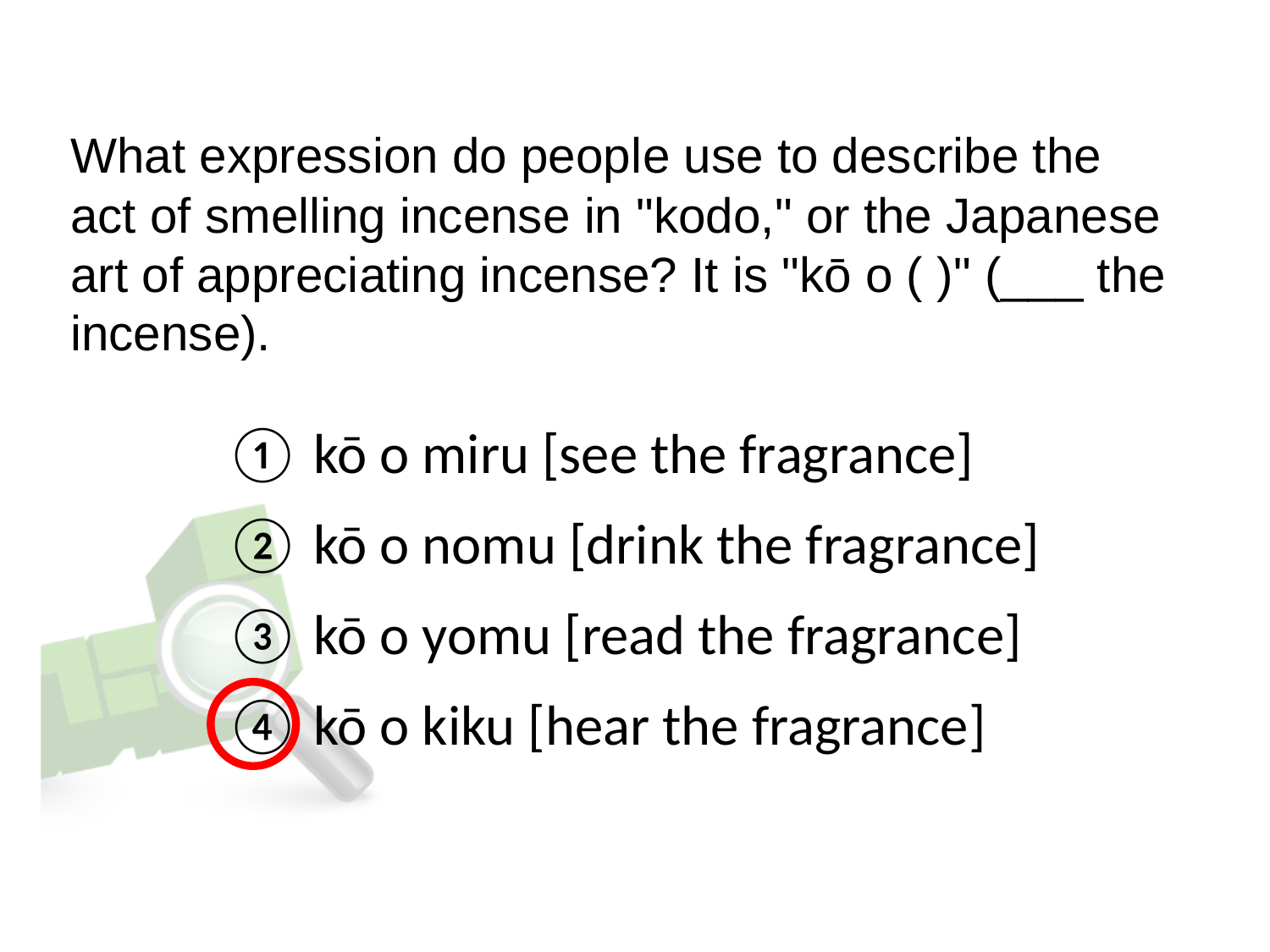

What expression do people use to describe the act of smelling incense in "kodo," or the Japanese art of appreciating incense? It is "kō o ( )" (___ the incense).
① kō o miru [see the fragrance]
② kō o nomu [drink the fragrance]
③ kō o yomu [read the fragrance]
④ kō o kiku [hear the fragrance]